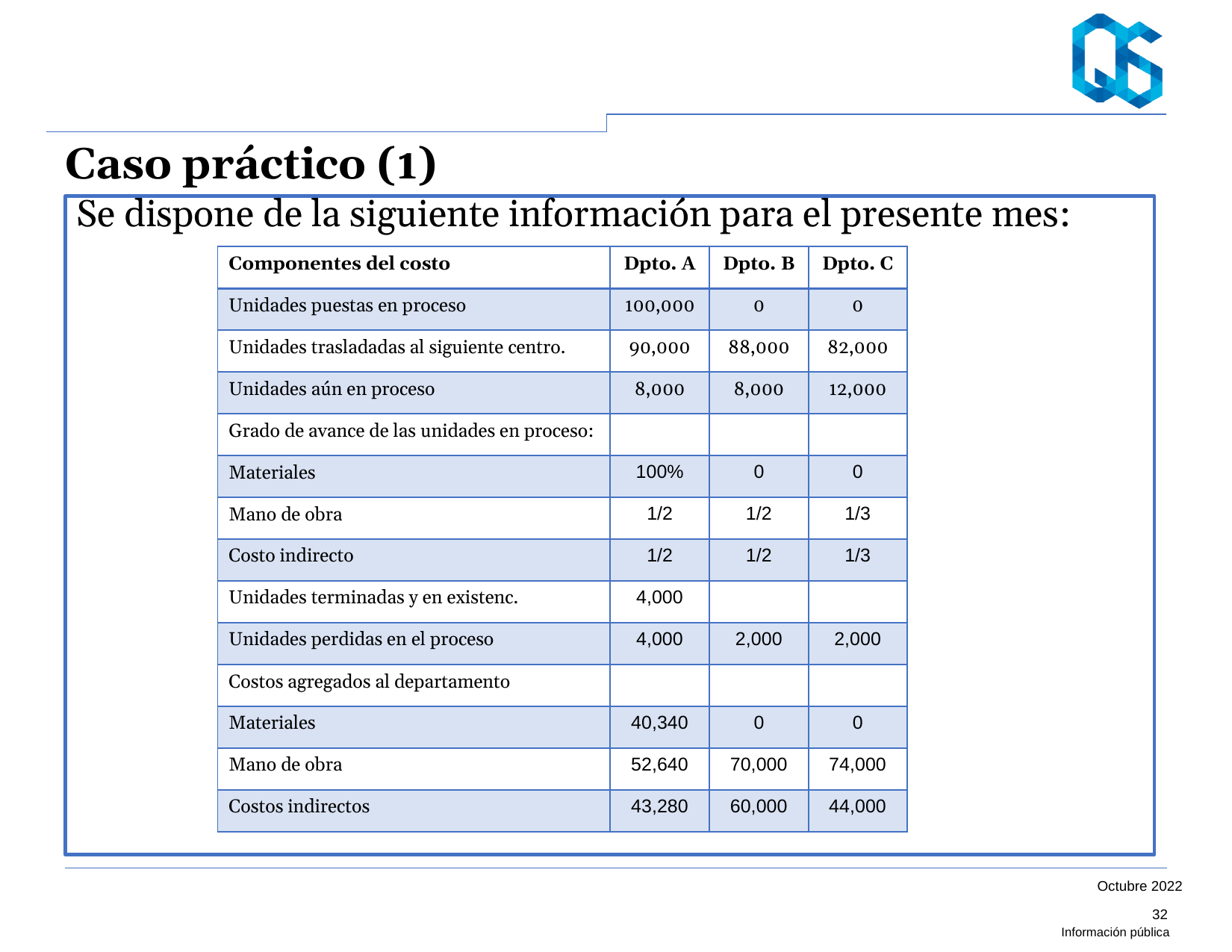

# Caso práctico (1)
Utiliza la caja del ‘Divider’ abajo para que el título de la diapositiva aparezca en la página de índice así como la página de índice al comienzo de cada sección
Por favor sigue estos pasos:
Teclea ‘Divider’ en la caja de control de abajo.
Haz click en Smart ‘Divider’ en la barra de herramientas.
Inserta el texto que quieres que aparezca en el índice y selecciona el nivel de ‘Divider’.
Haz click en ‘Update’. El título de diapositiva debería aparecer en todos los índices.
Para suprimir el título de la slide del índice, borra el texto en la caja de ‘Divider’ y haz click en ‘Update’
Se dispone de la siguiente información para el presente mes:

| Componentes del costo | Dpto. A | Dpto. B | Dpto. C |
| --- | --- | --- | --- |
| Unidades puestas en proceso | 100,000 | 0 | 0 |
| Unidades trasladadas al siguiente centro. | 90,000 | 88,000 | 82,000 |
| Unidades aún en proceso | 8,000 | 8,000 | 12,000 |
| Grado de avance de las unidades en proceso: |  |  |  |
| Materiales | 100% | 0 | 0 |
| Mano de obra | 1/2 | 1/2 | 1/3 |
| Costo indirecto | 1/2 | 1/2 | 1/3 |
| Unidades terminadas y en existenc. | 4,000 |  |  |
| Unidades perdidas en el proceso | 4,000 | 2,000 | 2,000 |
| Costos agregados al departamento |  |  |  |
| Materiales | 40,340 | 0 | 0 |
| Mano de obra | 52,640 | 70,000 | 74,000 |
| Costos indirectos | 43,280 | 60,000 | 44,000 |
Divider
32